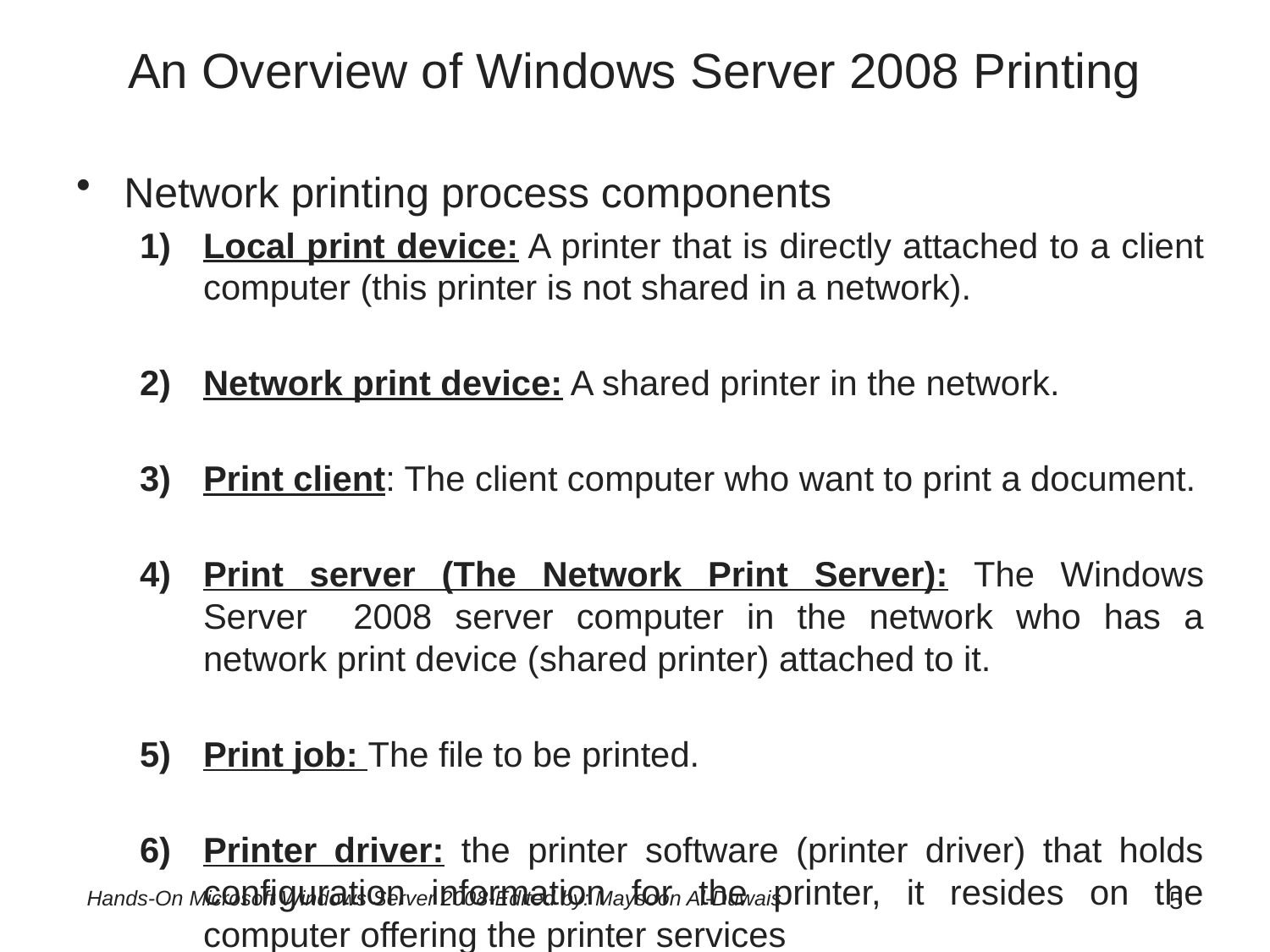

# An Overview of Windows Server 2008 Printing
Network printing process components
Local print device: A printer that is directly attached to a client computer (this printer is not shared in a network).

Network print device: A shared printer in the network.

Print client: The client computer who want to print a document.

Print server (The Network Print Server): The Windows Server  2008 server computer in the network who has a network print device (shared printer) attached to it.

Print job: The file to be printed.

Printer driver: the printer software (printer driver) that holds configuration information for the printer, it resides on the computer offering the printer services
Hands-On Microsoft Windows Server 2008-Edited by: Maysoon Al-Duwais
5